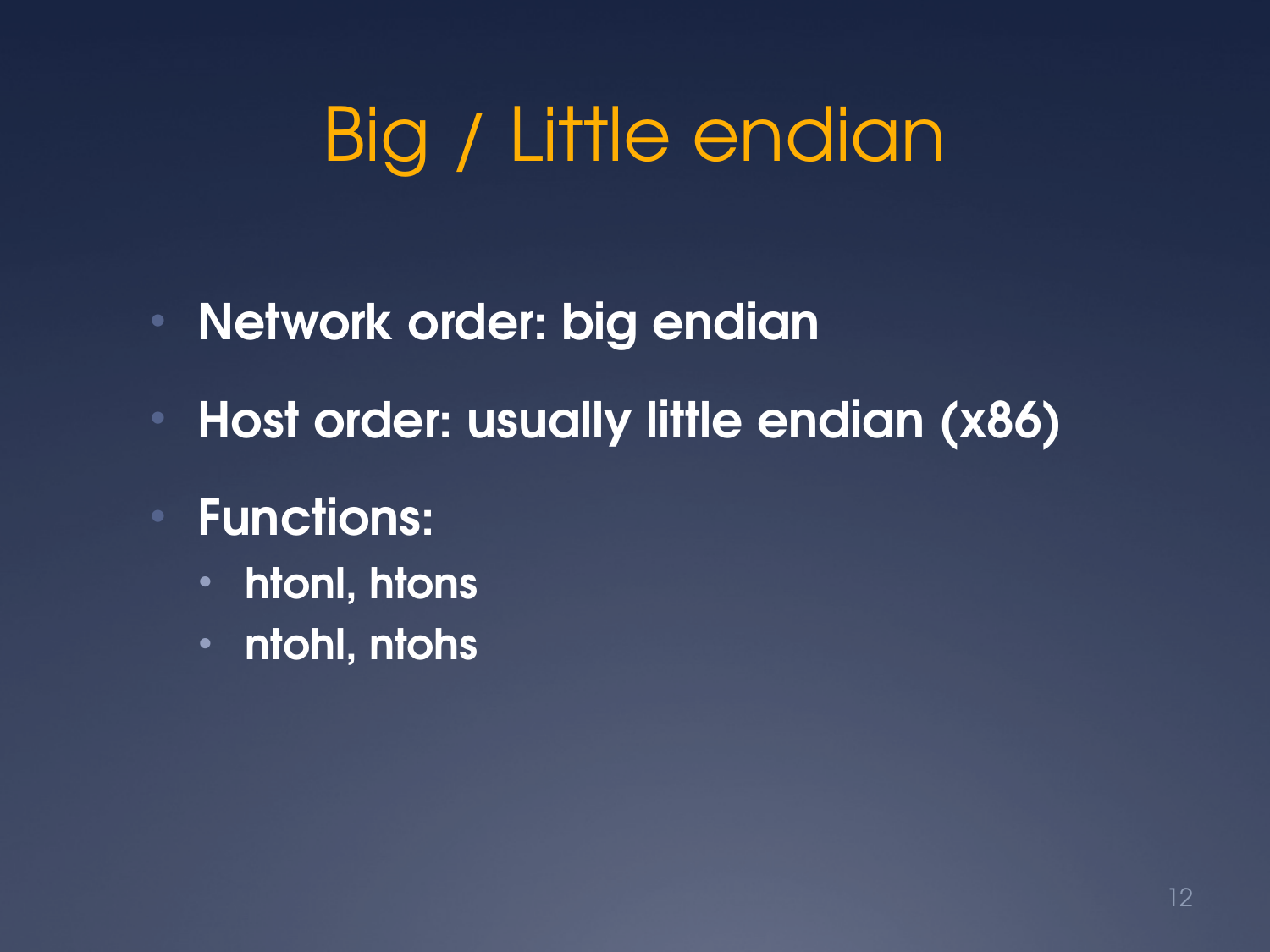

# Big / Little endian
Network order: big endian
Host order: usually little endian (x86)
Functions:
htonl, htons
ntohl, ntohs
12